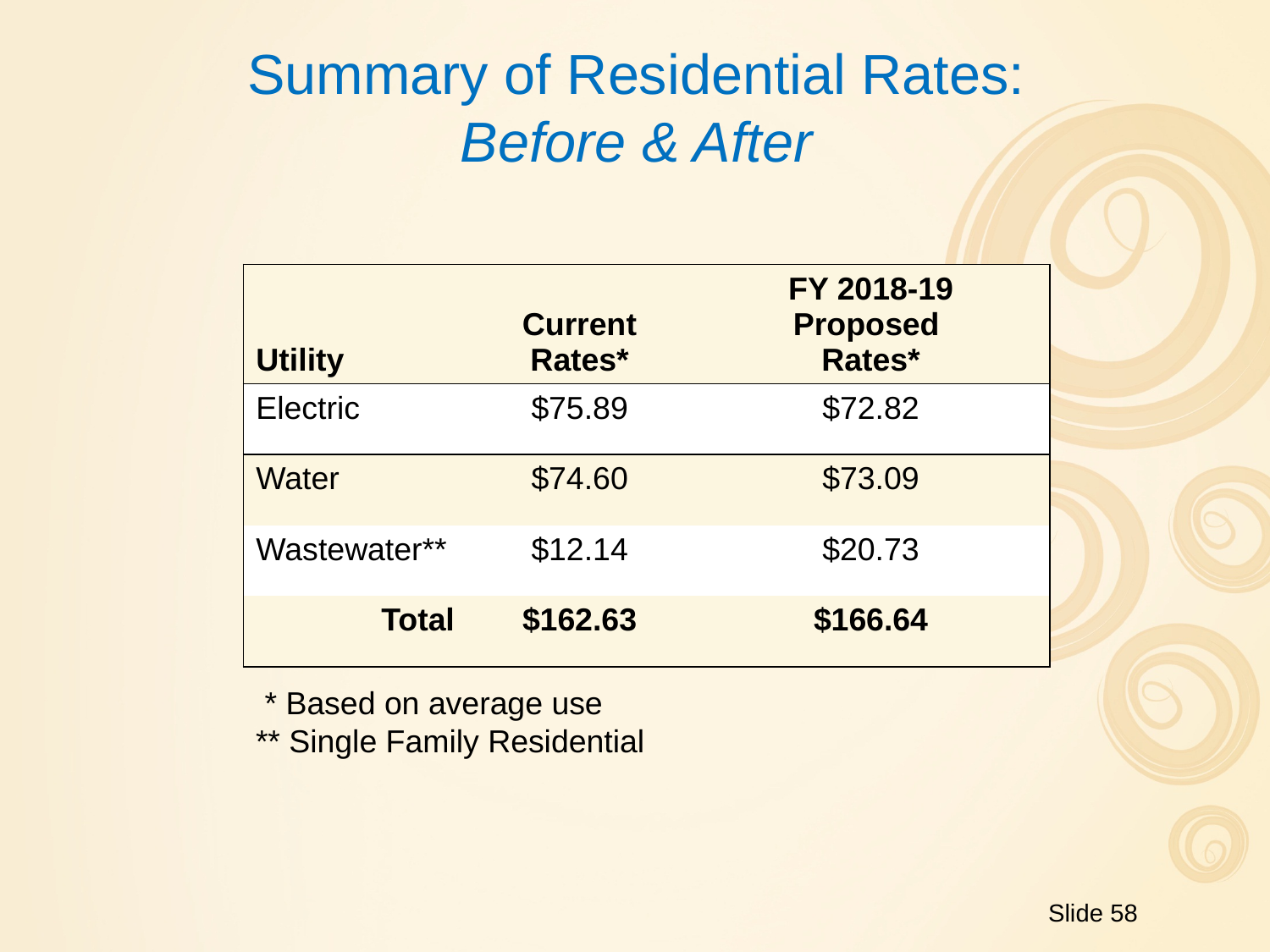

# Summary of Residential Rates: Before & After
| Utility | Current Rates\* | FY 2018-19 Proposed Rates\* |
| --- | --- | --- |
| Electric | $75.89 | $72.82 |
| Water | $74.60 | $73.09 |
| Wastewater\*\* | $12.14 | $20.73 |
| Total | $162.63 | $166.64 |
 * Based on average use
** Single Family Residential
Slide 58